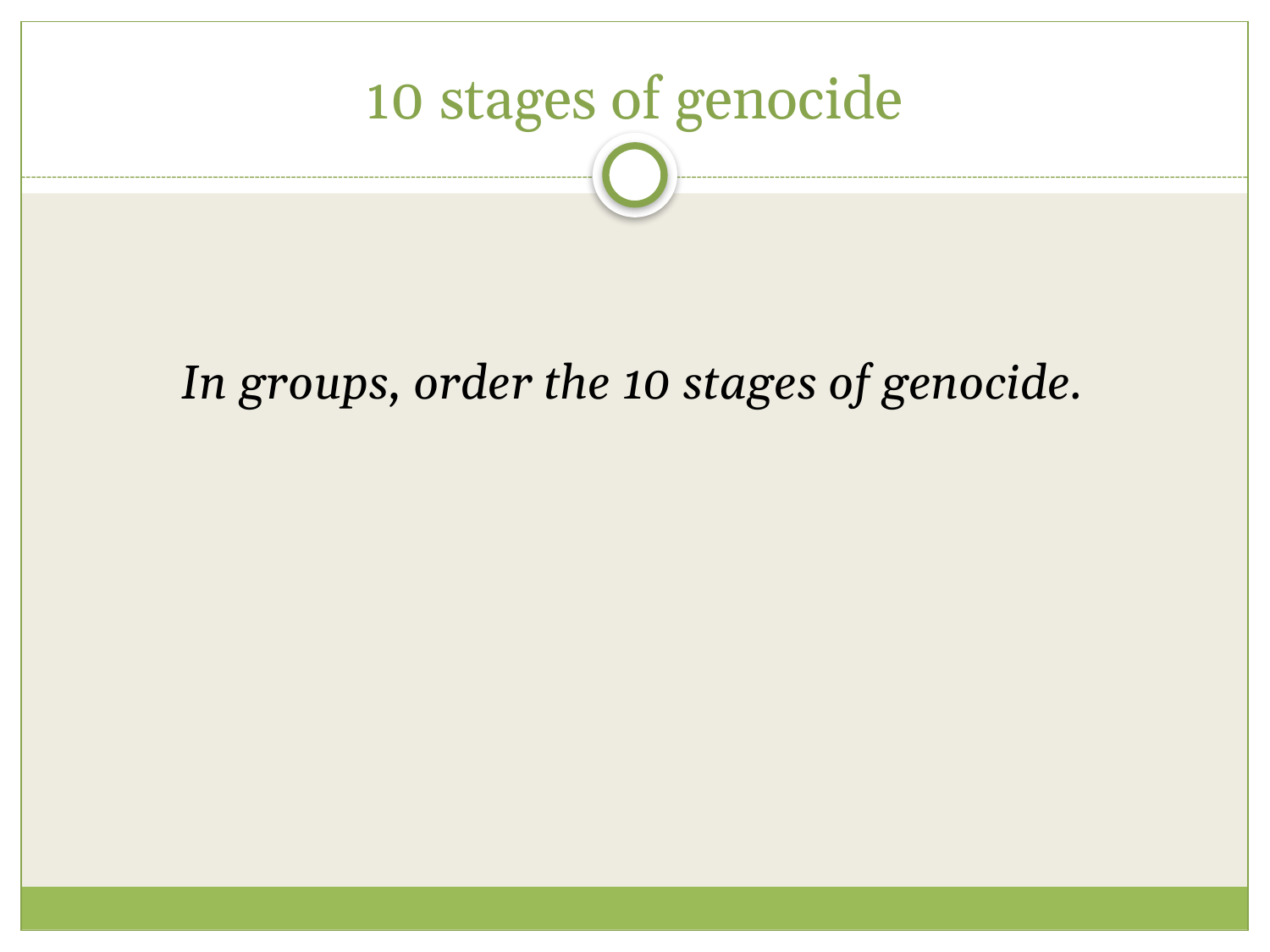

# 10 stages of genocide

In groups, order the 10 stages of genocide.